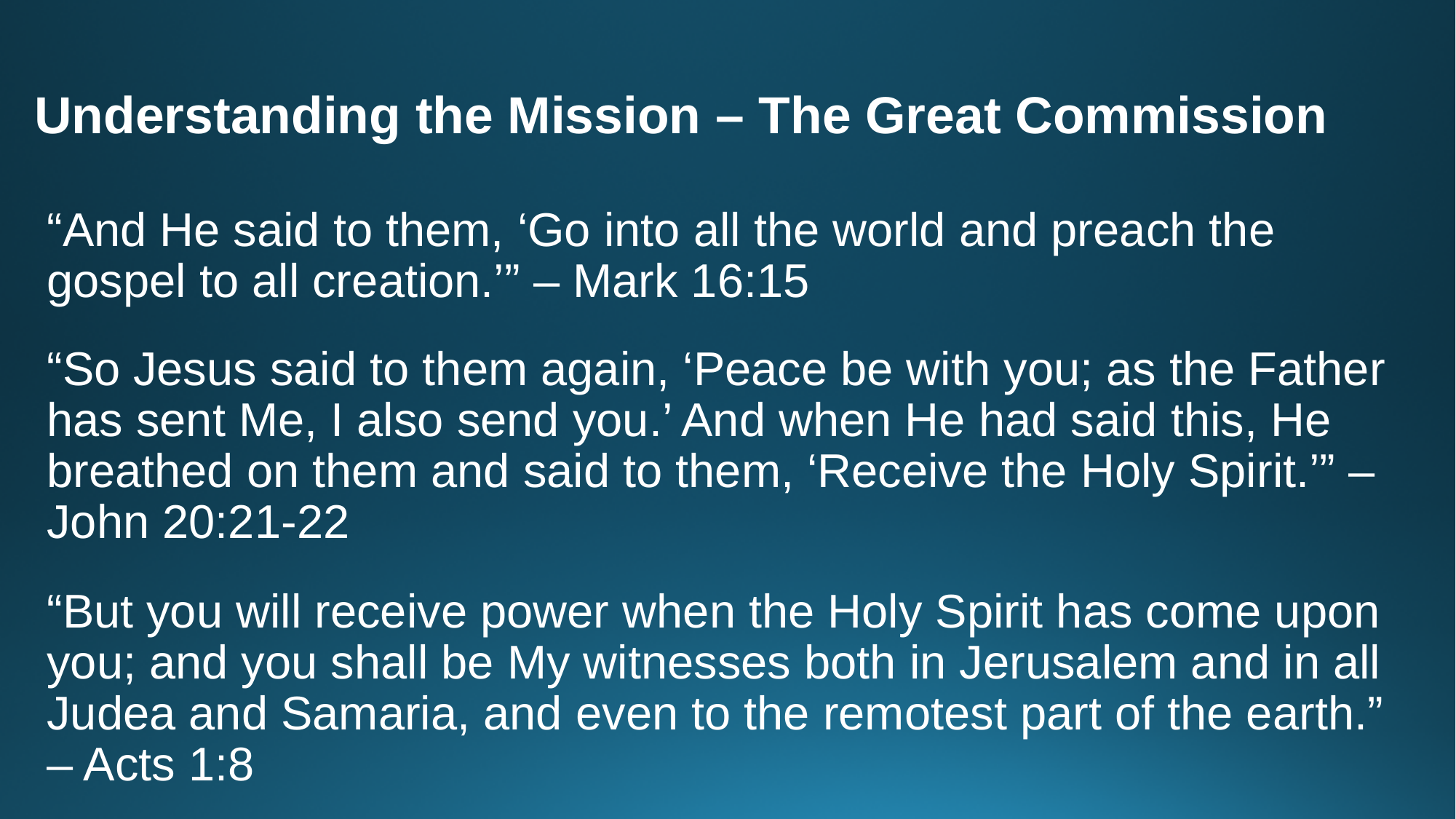

# Understanding the Mission – The Great Commission
“And He said to them, ‘Go into all the world and preach the gospel to all creation.’” – Mark 16:15

“So Jesus said to them again, ‘Peace be with you; as the Father has sent Me, I also send you.’ And when He had said this, He breathed on them and said to them, ‘Receive the Holy Spirit.’” – John 20:21-22

“But you will receive power when the Holy Spirit has come upon you; and you shall be My witnesses both in Jerusalem and in all Judea and Samaria, and even to the remotest part of the earth.” – Acts 1:8